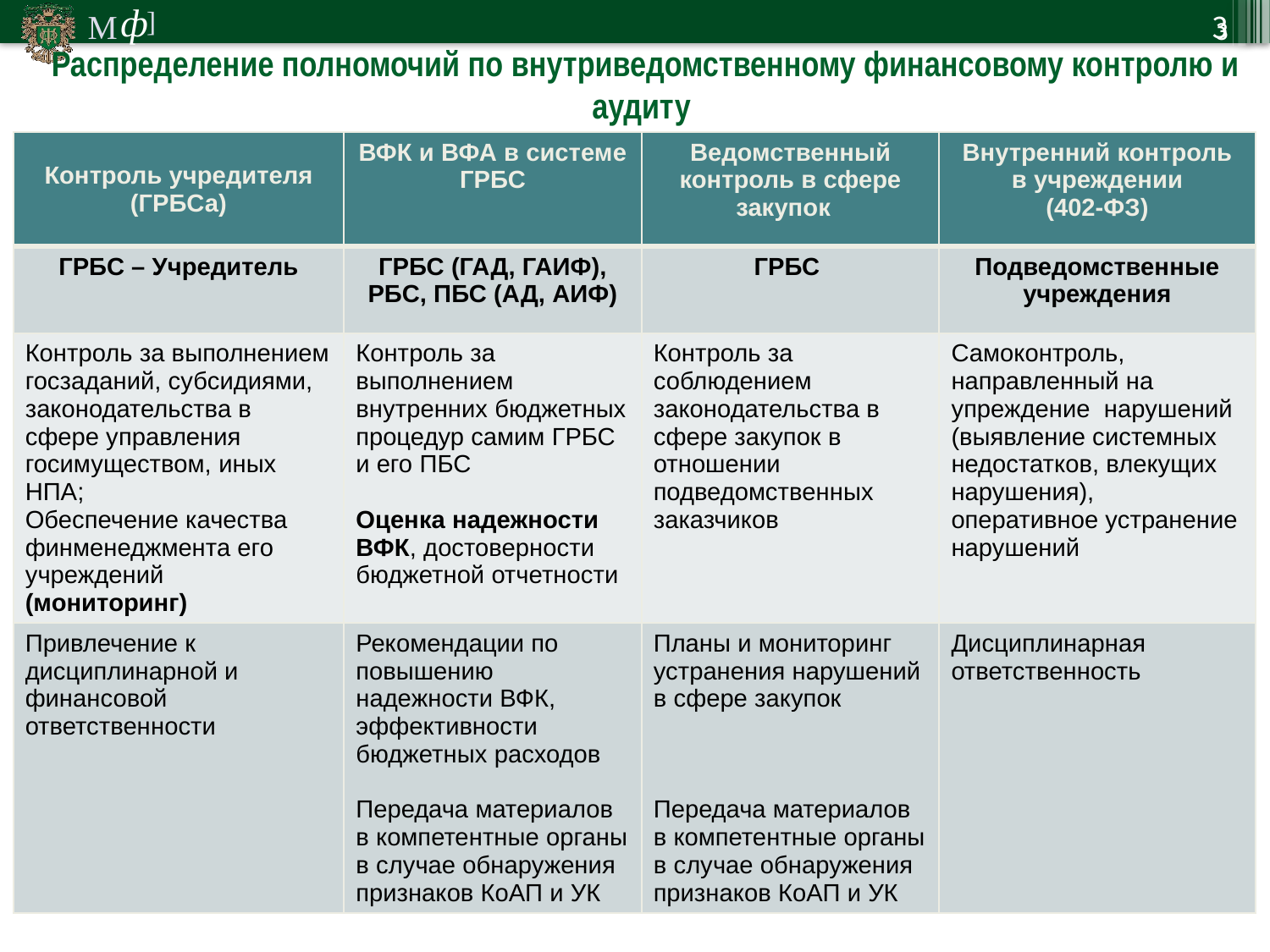

3
3
Распределение полномочий по внутриведомственному финансовому контролю и аудиту
| Контроль учредителя (ГРБСа) | ВФК и ВФА в системе ГРБС | Ведомственный контроль в сфере закупок | Внутренний контроль в учреждении (402-ФЗ) |
| --- | --- | --- | --- |
| ГРБС – Учредитель | ГРБС (ГАД, ГАИФ), РБС, ПБС (АД, АИФ) | ГРБС | Подведомственные учреждения |
| Контроль за выполнением госзаданий, субсидиями, законодательства в сфере управления госимуществом, иных НПА; Обеспечение качества финменеджмента его учреждений (мониторинг) | Контроль за выполнением внутренних бюджетных процедур самим ГРБС и его ПБС Оценка надежности ВФК, достоверности бюджетной отчетности | Контроль за соблюдением законодательства в сфере закупок в отношении подведомственных заказчиков | Самоконтроль, направленный на упреждение нарушений (выявление системных недостатков, влекущих нарушения), оперативное устранение нарушений |
| Привлечение к дисциплинарной и финансовой ответственности | Рекомендации по повышению надежности ВФК, эффективности бюджетных расходов Передача материалов в компетентные органы в случае обнаружения признаков КоАП и УК | Планы и мониторинг устранения нарушений в сфере закупок Передача материалов в компетентные органы в случае обнаружения признаков КоАП и УК | Дисциплинарная ответственность |